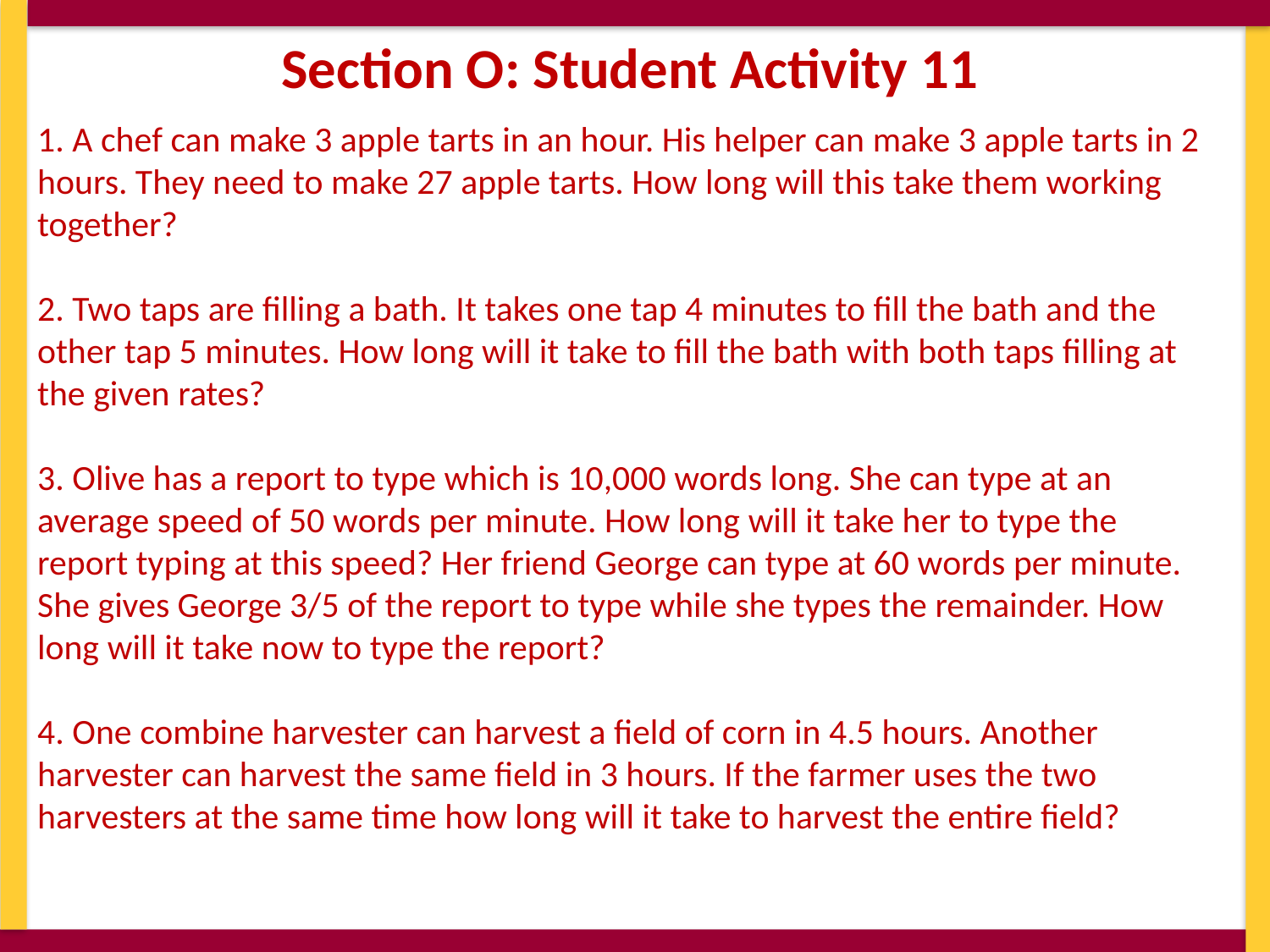

Section O: Student Activity 11
1. A chef can make 3 apple tarts in an hour. His helper can make 3 apple tarts in 2 hours. They need to make 27 apple tarts. How long will this take them working together?

2. Two taps are filling a bath. It takes one tap 4 minutes to fill the bath and the other tap 5 minutes. How long will it take to fill the bath with both taps filling at the given rates?

3. Olive has a report to type which is 10,000 words long. She can type at an average speed of 50 words per minute. How long will it take her to type the report typing at this speed? Her friend George can type at 60 words per minute. She gives George 3/5 of the report to type while she types the remainder. How long will it take now to type the report?

4. One combine harvester can harvest a field of corn in 4.5 hours. Another
harvester can harvest the same field in 3 hours. If the farmer uses the two
harvesters at the same time how long will it take to harvest the entire field?

5. A fruit grower estimates that his crop of strawberries should yield 70 baskets.
His three children agree to pick the strawberries. On average, one child can
pick 2 baskets in 1.5 hours, another child can pick 4 baskets in 2.5 hours and
his third child can pick 5 baskets in 4 hours. How long will it take the 3 of
them working together to pick 70 baskets of the fruit?
6. Write a question that involves combining 2 different rates.
7. Write a question that involves combining 3 different rates.